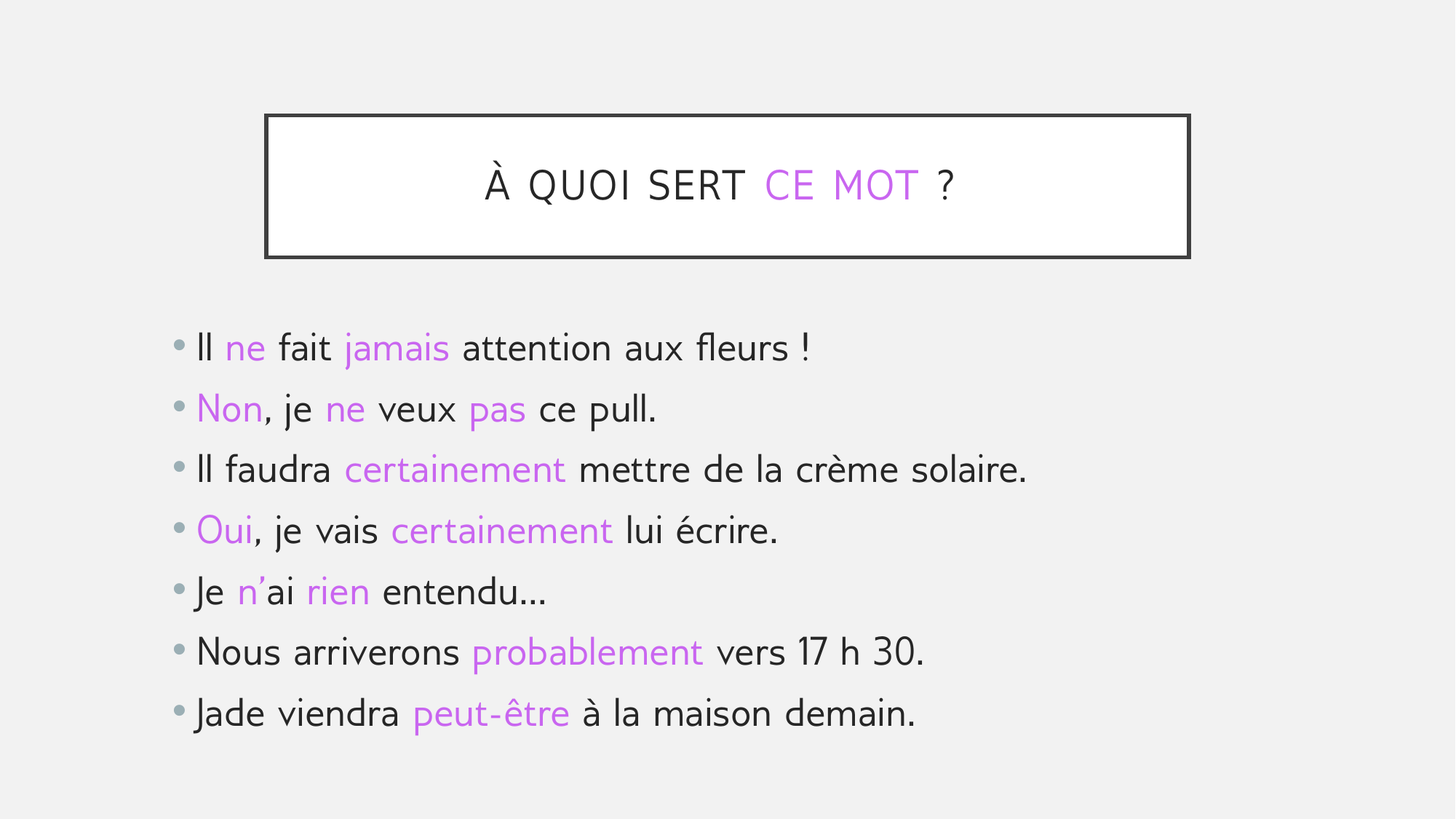

# À quoi sert ce mot ?
Il ne fait jamais attention aux fleurs !
Non, je ne veux pas ce pull.
Il faudra certainement mettre de la crème solaire.
Oui, je vais certainement lui écrire.
Je n’ai rien entendu…
Nous arriverons probablement vers 17 h 30.
Jade viendra peut-être à la maison demain.